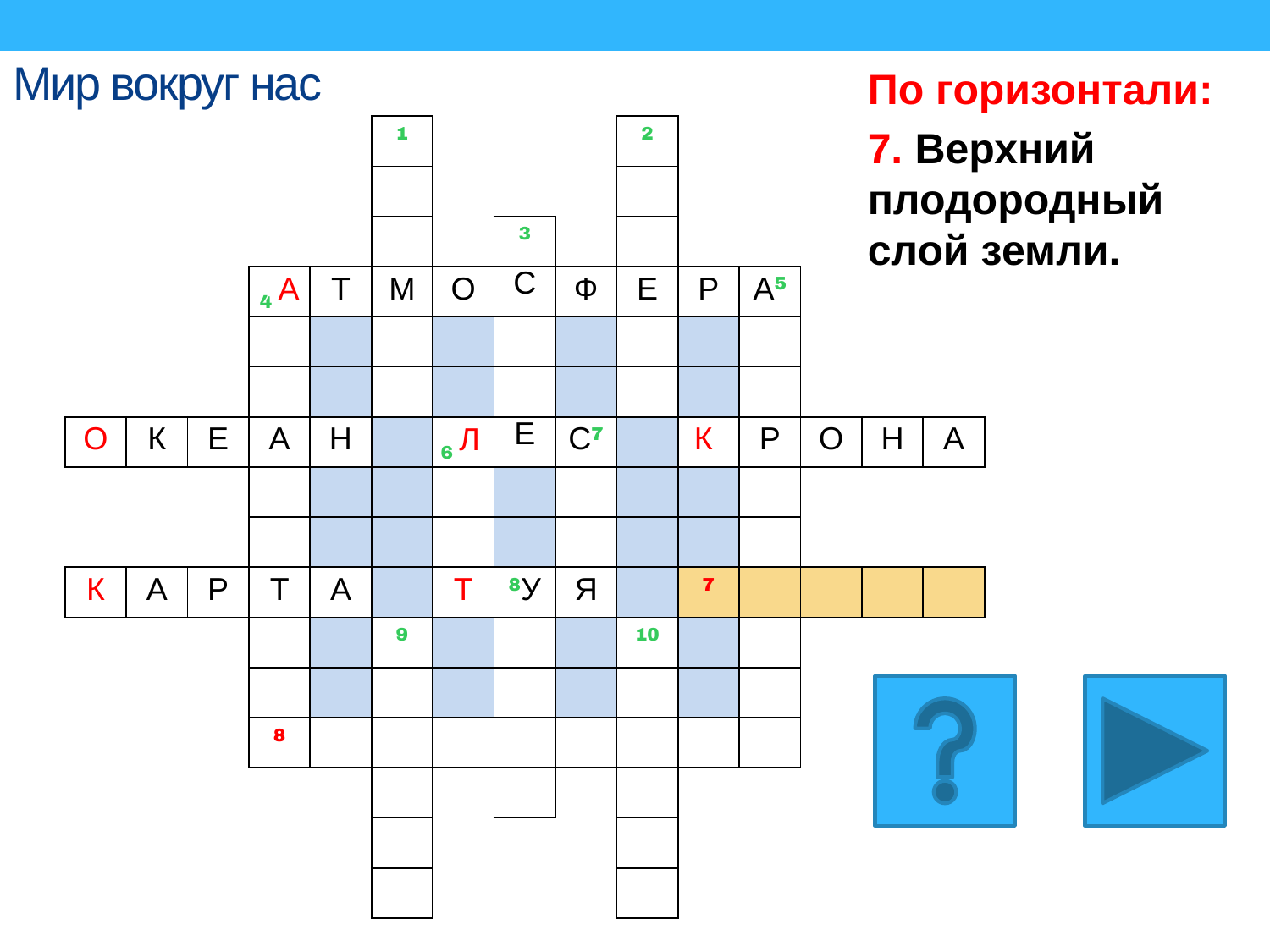

# Мир вокруг нас
По горизонтали:
7. Верхний плодородный слой земли.

|  |  |  |  |  | 1 |  |  |  | 2 |  |  |  |  |  |
| --- | --- | --- | --- | --- | --- | --- | --- | --- | --- | --- | --- | --- | --- | --- |
|  |  |  |  |  |  |  |  |  |  |  |  |  |  |  |
|  |  |  |  |  |  |  | 3 |  |  |  |  |  |  |  |
|  |  |  | 4 А | Т | М | О | С | Ф | Е | Р | А5 |  |  |  |
|  |  |  |  |  |  |  |  |  |  |  |  |  |  |  |
|  |  |  |  |  |  |  |  |  |  |  |  |  |  |  |
| О | К | Е | А | Н |  | 6 Л | Е | С7 |  | К | Р | О | Н | А |
|  |  |  |  |  |  |  |  |  |  |  |  |  |  |  |
|  |  |  |  |  |  |  |  |  |  |  |  |  |  |  |
| К | А | Р | Т | А |  | Т | 8У | Я |  | 7 |  |  |  |  |
|  |  |  |  |  | 9 |  |  |  | 10 |  |  |  |  |  |
|  |  |  |  |  |  |  |  |  |  |  |  |  |  |  |
|  |  |  | 8 |  |  |  |  |  |  |  |  |  |  |  |
|  |  |  |  |  |  |  |  |  |  |  |  |  |  |  |
|  |  |  |  |  |  |  |  |  |  |  |  |  |  |  |
|  |  |  |  |  |  |  |  |  |  |  |  |  |  |  |